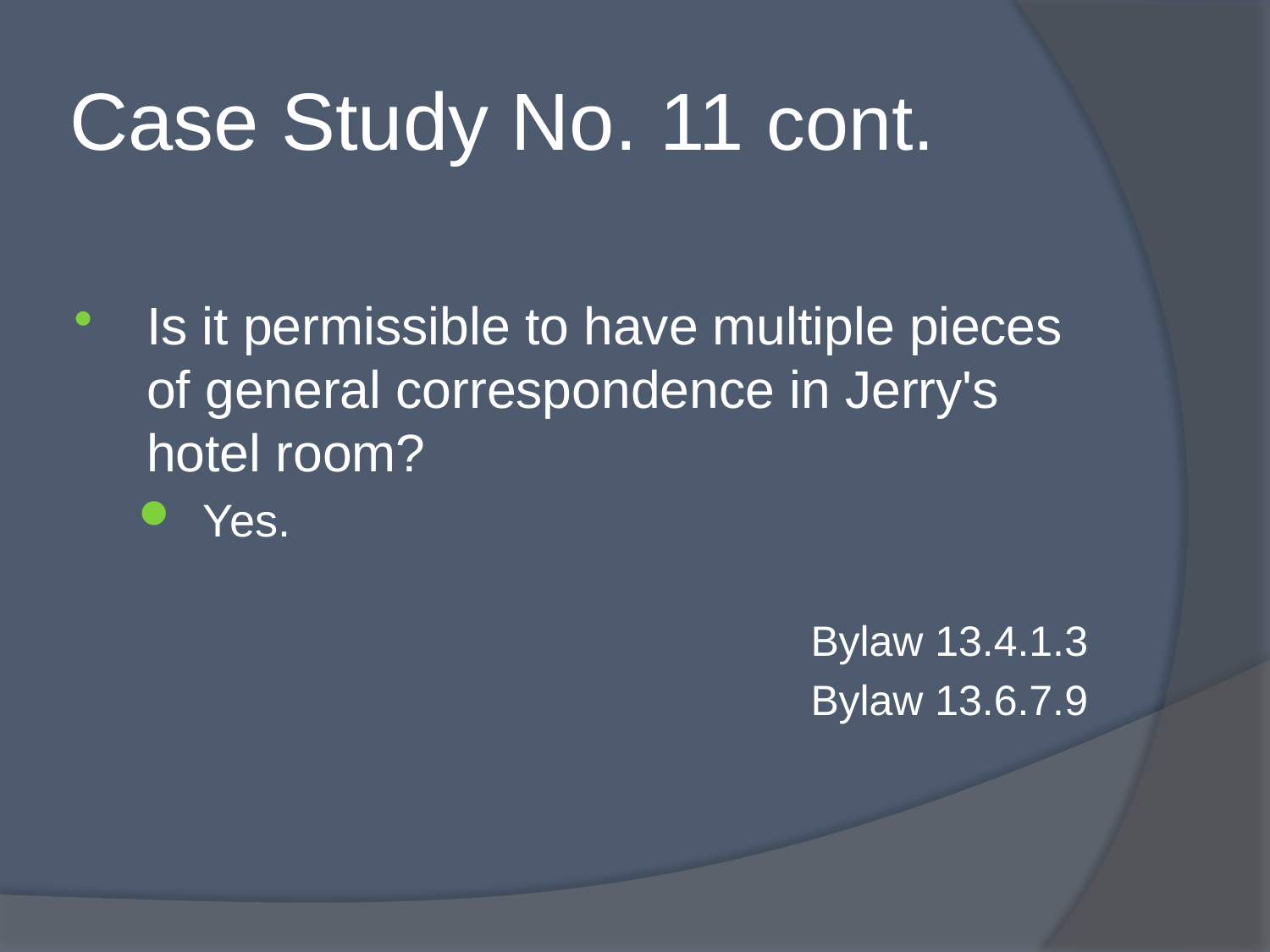

# Case Study No. 11 cont.

Is it permissible to have multiple pieces of general correspondence in Jerry's hotel room?
Yes.

Bylaw 13.4.1.3
Bylaw 13.6.7.9